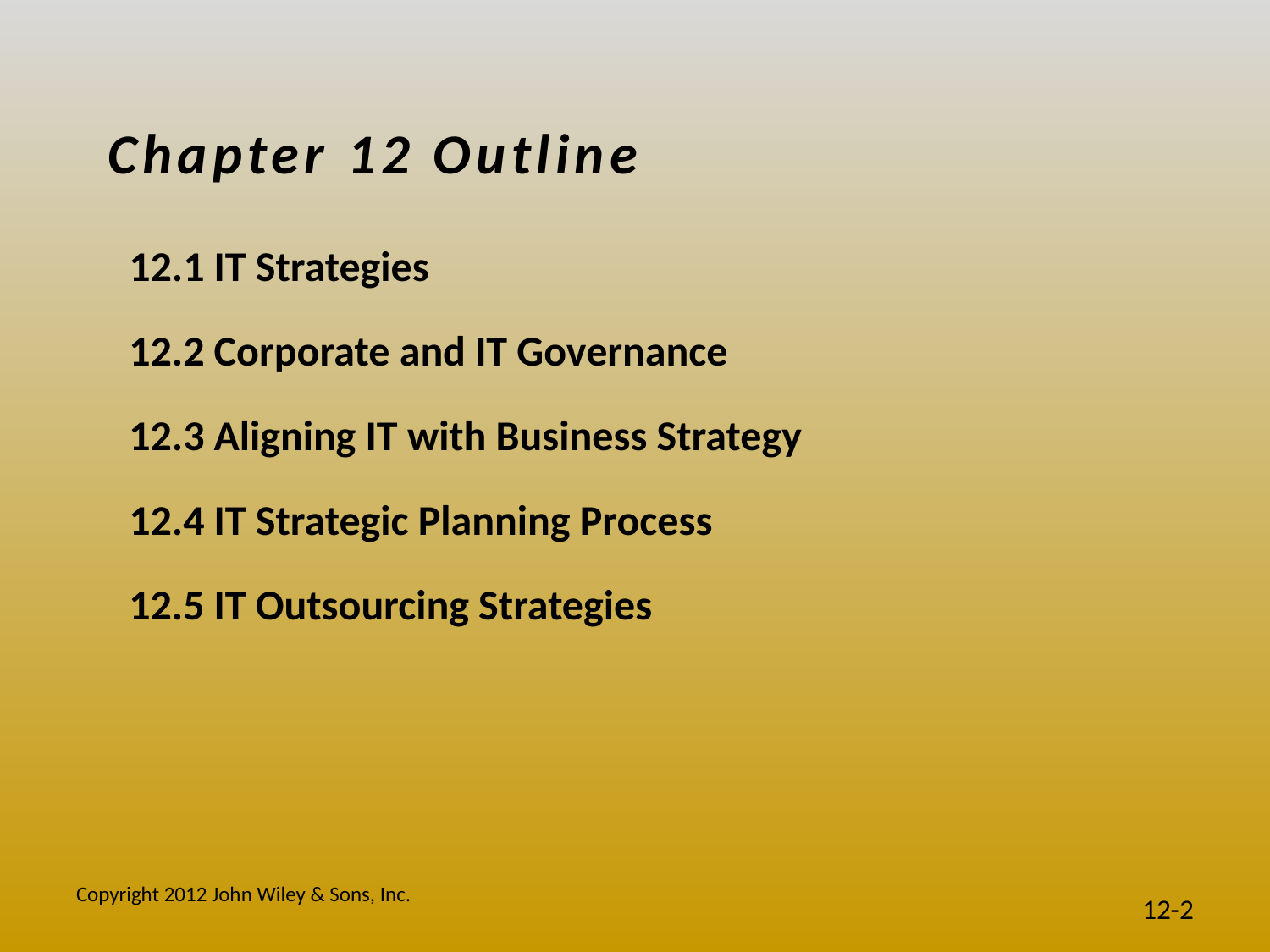

# Chapter 12 Outline
12.1 IT Strategies
12.2 Corporate and IT Governance
12.3 Aligning IT with Business Strategy
12.4 IT Strategic Planning Process
12.5 IT Outsourcing Strategies
Copyright 2012 John Wiley & Sons, Inc.
12-2